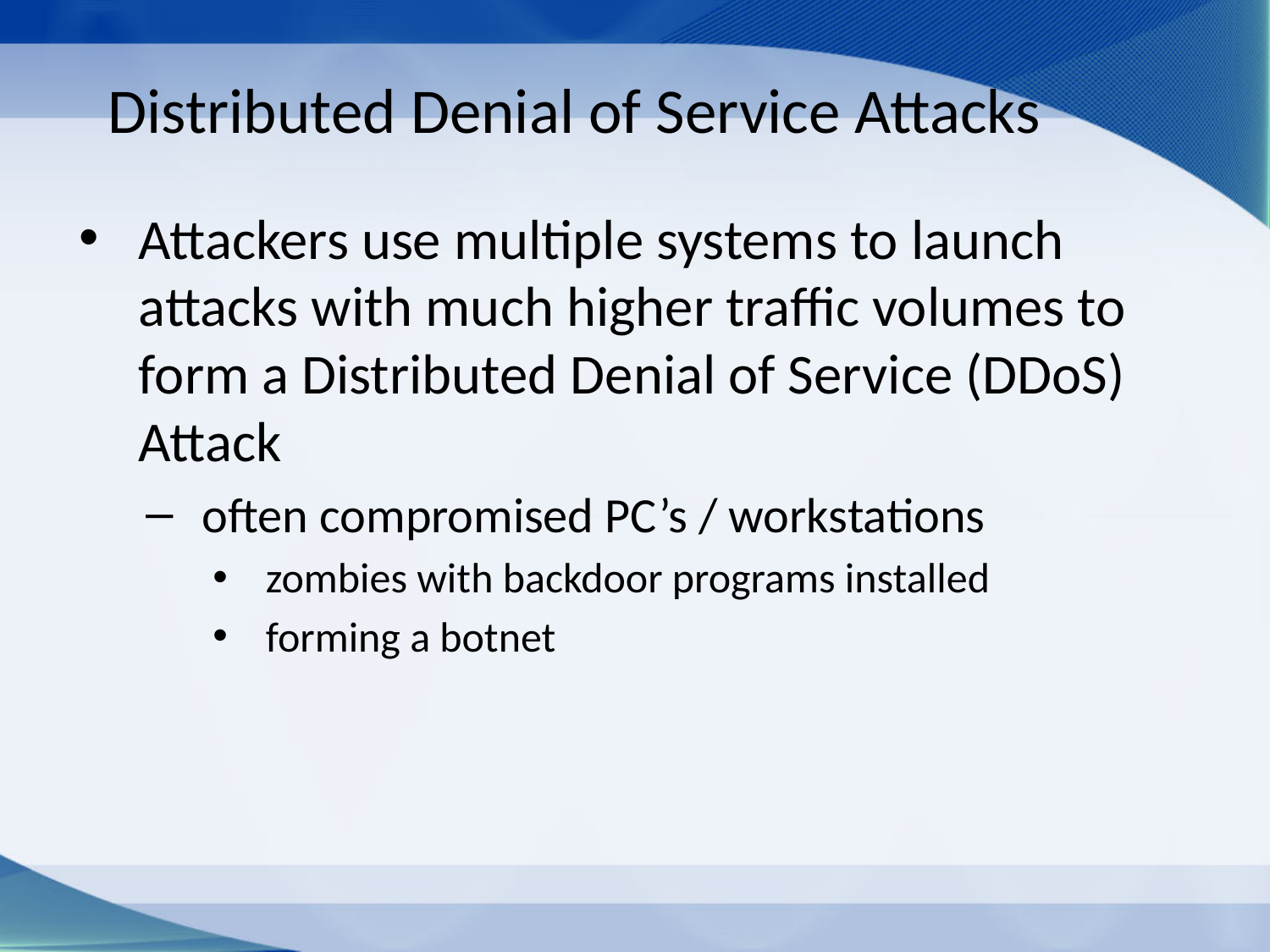

# Distributed Denial of Service Attacks
Attackers use multiple systems to launch attacks with much higher traffic volumes to form a Distributed Denial of Service (DDoS) Attack
often compromised PC’s / workstations
zombies with backdoor programs installed
forming a botnet